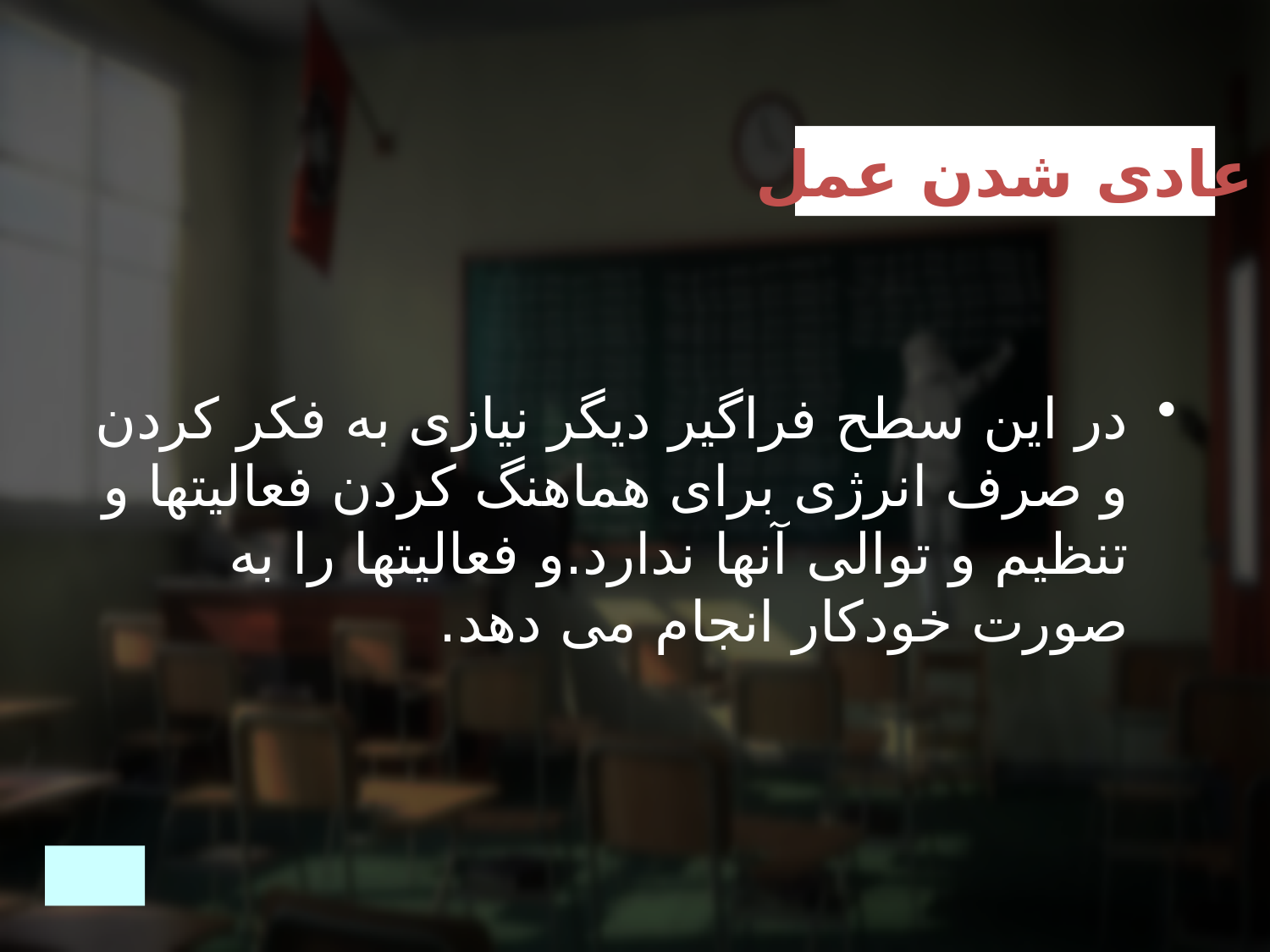

عادی شدن عمل
در این سطح فراگیر دیگر نیازی به فکر کردن و صرف انرژی برای هماهنگ کردن فعالیتها و تنظیم و توالی آنها ندارد.و فعالیتها را به صورت خودکار انجام می دهد.